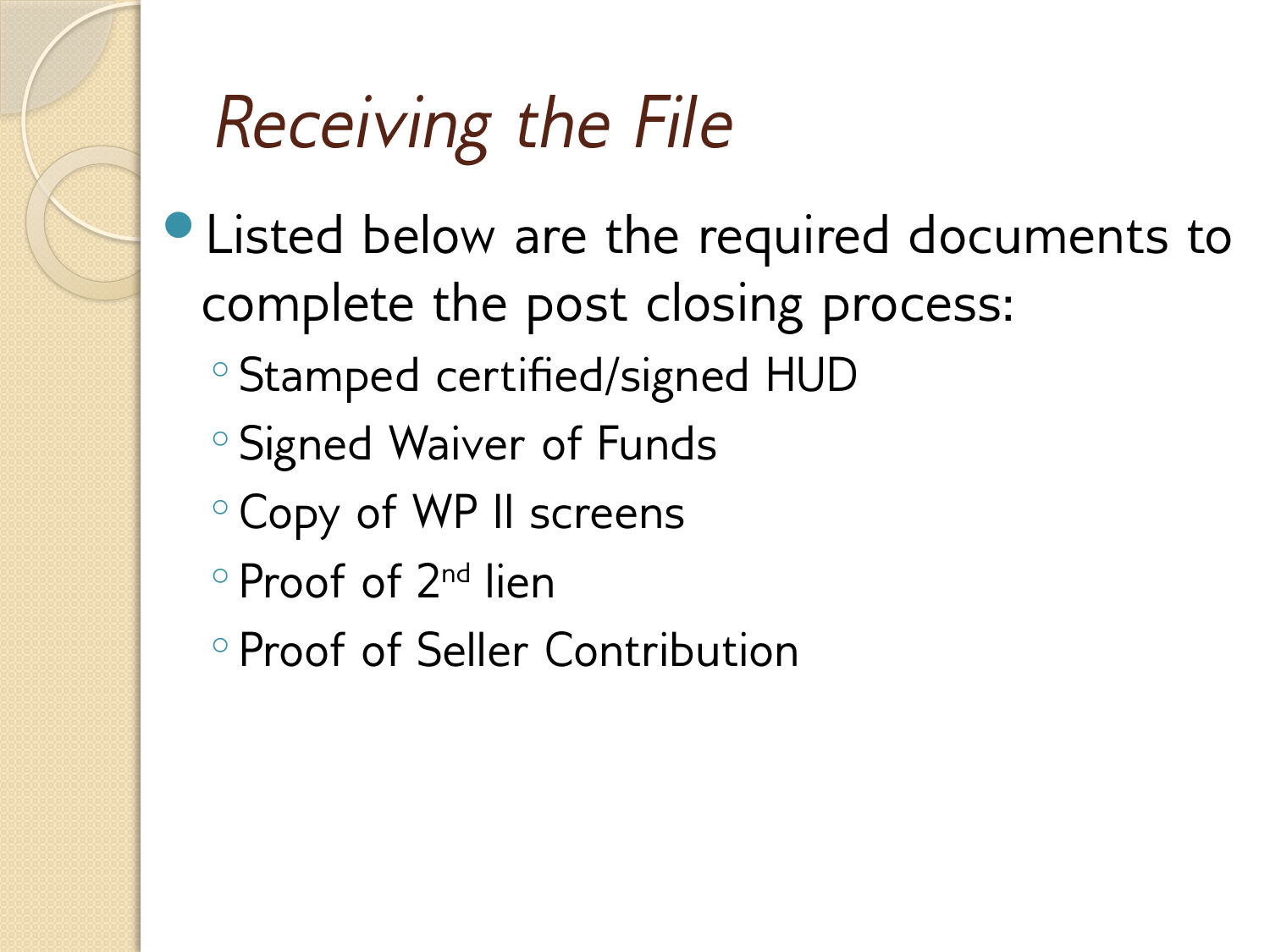

# Receiving the File
Listed below are the required documents to complete the post closing process:
Stamped certified/signed HUD
Signed Waiver of Funds
Copy of WP II screens
Proof of 2nd lien
Proof of Seller Contribution